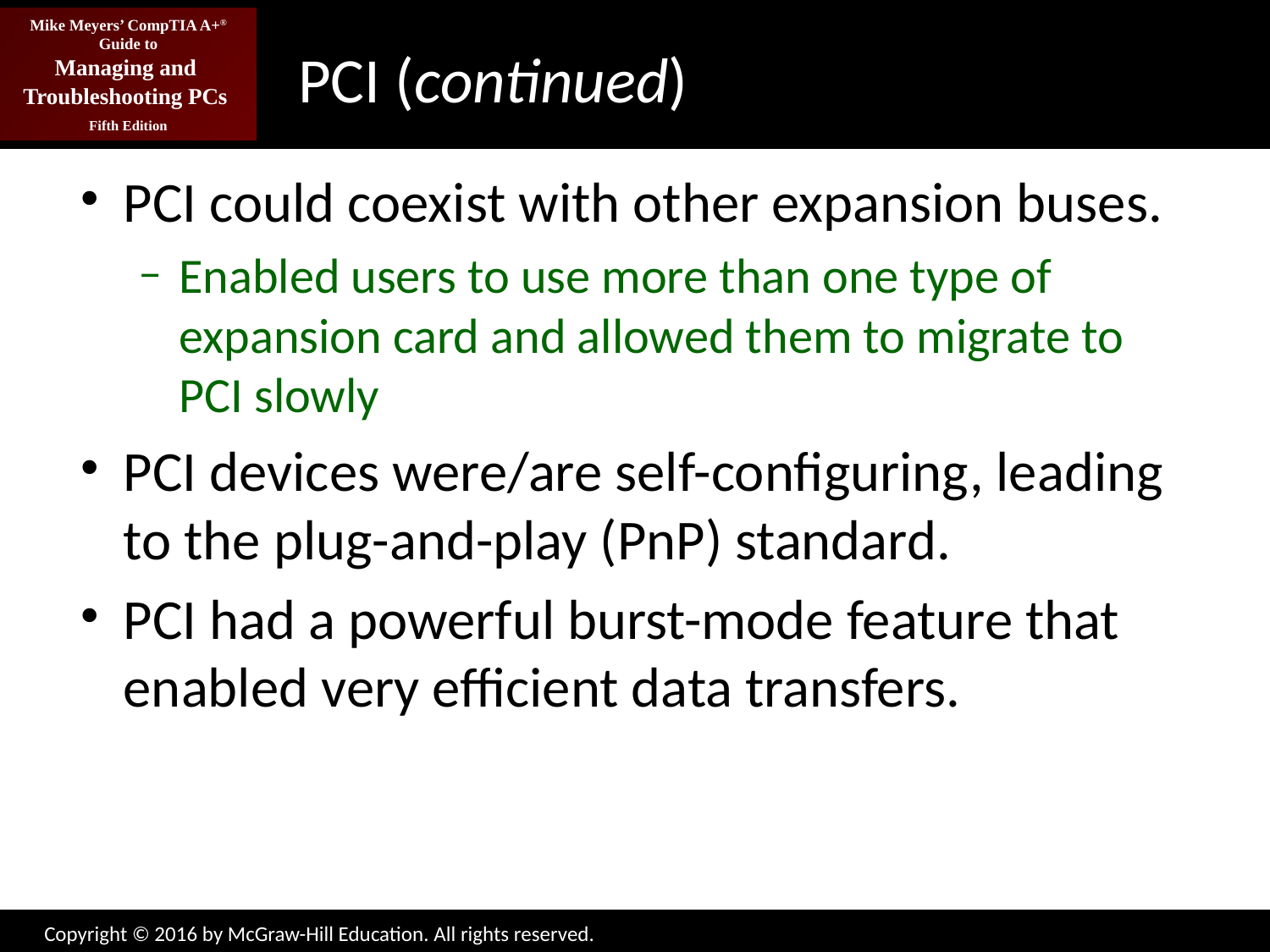

# PCI (continued)
PCI could coexist with other expansion buses.
Enabled users to use more than one type of expansion card and allowed them to migrate to PCI slowly
PCI devices were/are self-configuring, leading to the plug-and-play (PnP) standard.
PCI had a powerful burst-mode feature that enabled very efficient data transfers.